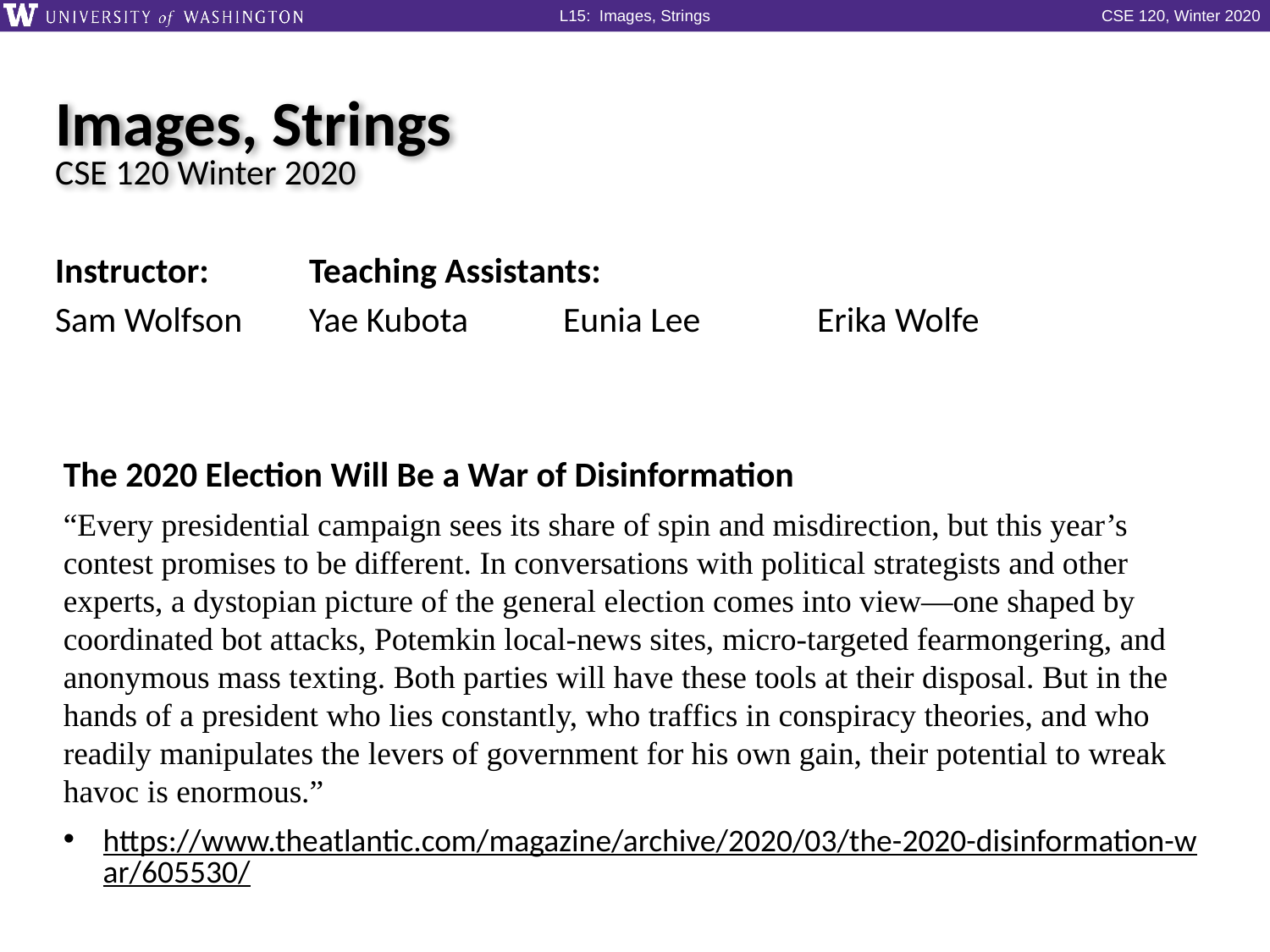

# Images, Strings CSE 120 Winter 2020
Instructor: 	Teaching Assistants:
Sam Wolfson	Yae Kubota	Eunia Lee	Erika Wolfe
The 2020 Election Will Be a War of Disinformation
“Every presidential campaign sees its share of spin and misdirection, but this year’s contest promises to be different. In conversations with political strategists and other experts, a dystopian picture of the general election comes into view—one shaped by coordinated bot attacks, Potemkin local-news sites, micro-targeted fearmongering, and anonymous mass texting. Both parties will have these tools at their disposal. But in the hands of a president who lies constantly, who traffics in conspiracy theories, and who readily manipulates the levers of government for his own gain, their potential to wreak havoc is enormous.”
https://www.theatlantic.com/magazine/archive/2020/03/the-2020-disinformation-war/605530/